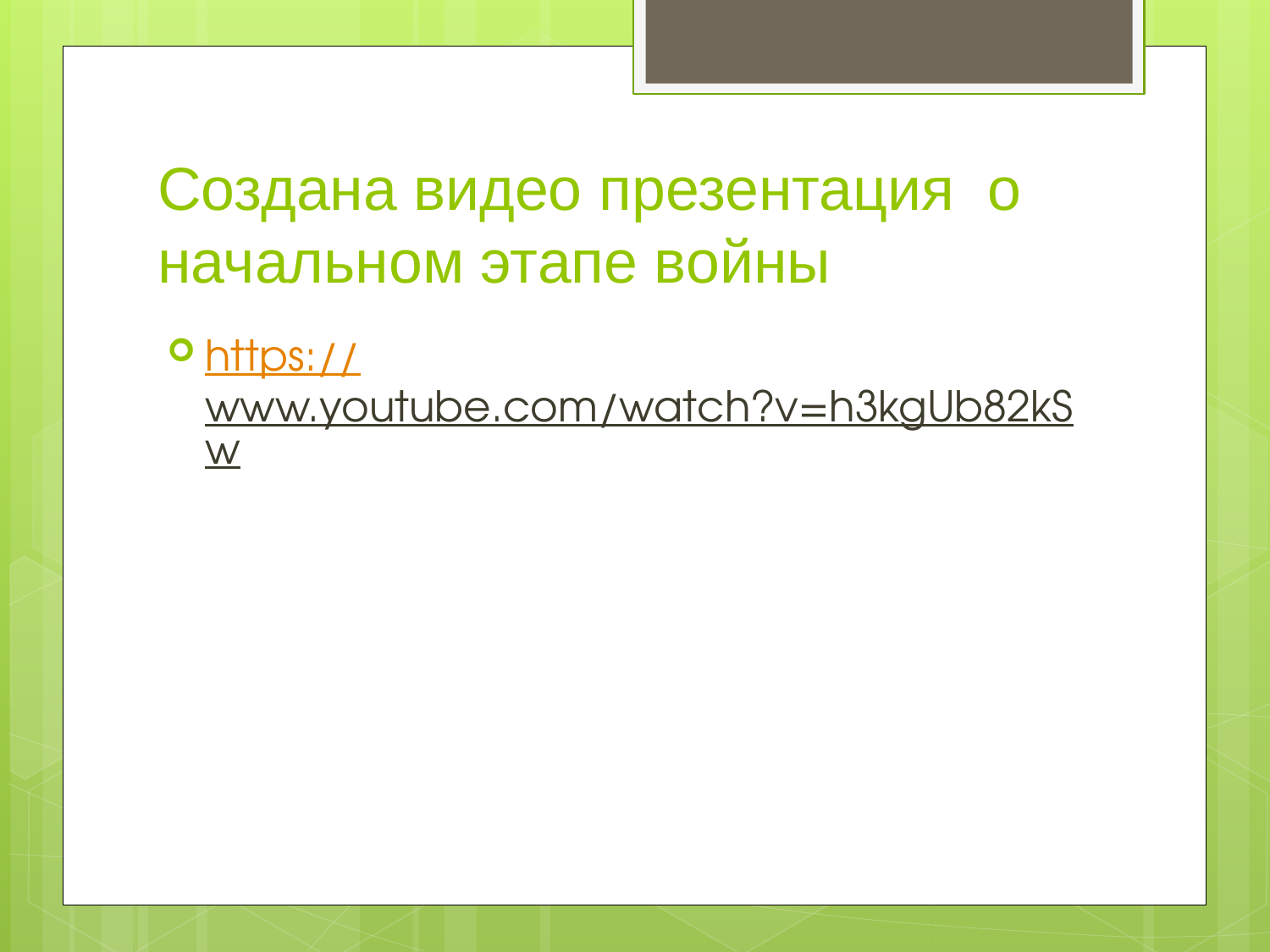

# Создана видео презентация  о начальном этапе войны
https://www.youtube.com/watch?v=h3kgUb82kSw